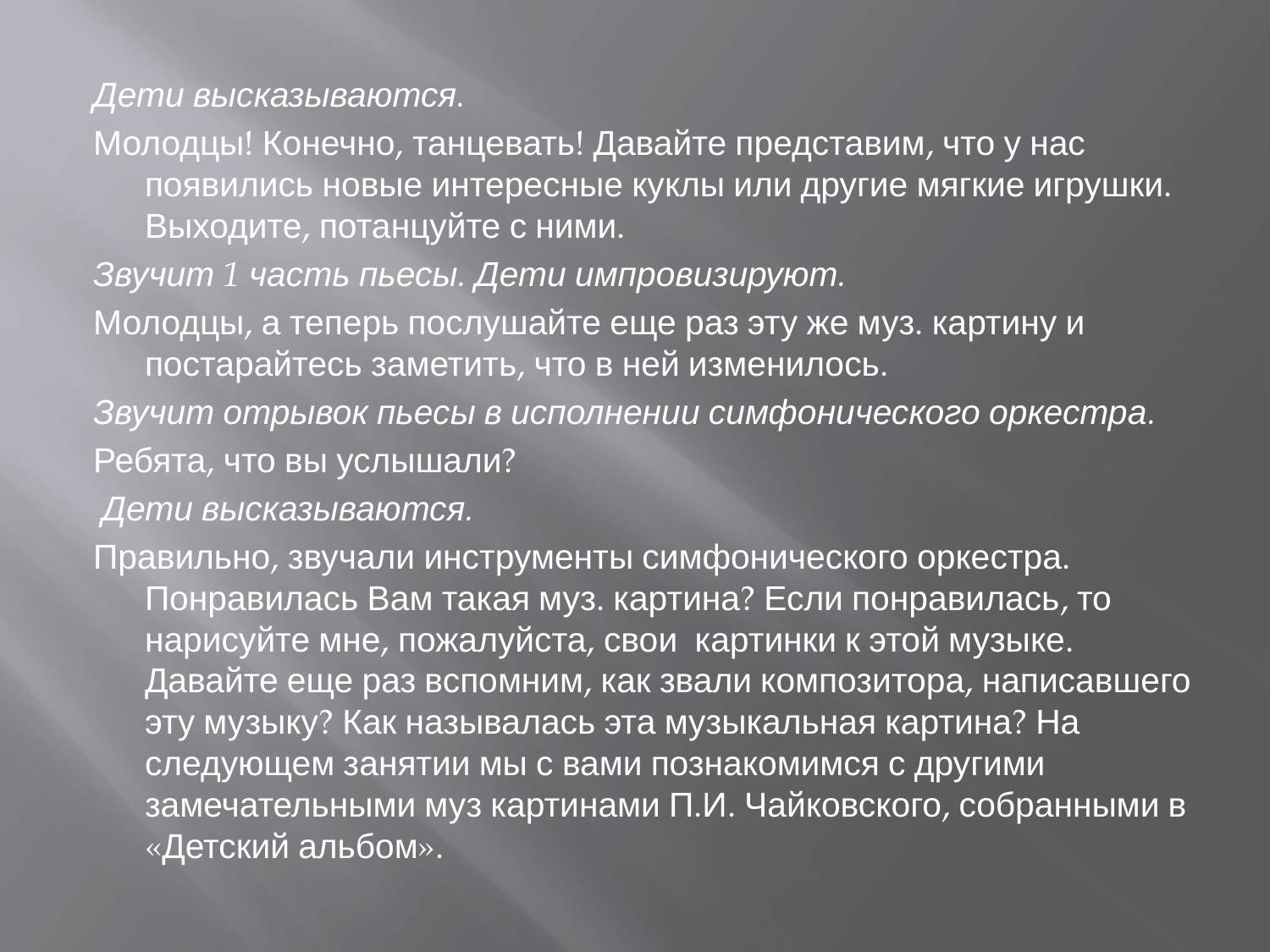

Дети высказываются.
Молодцы! Конечно, танцевать! Давайте представим, что у нас появились новые интересные куклы или другие мягкие игрушки. Выходите, потанцуйте с ними.
Звучит 1 часть пьесы. Дети импровизируют.
Молодцы, а теперь послушайте еще раз эту же муз. картину и постарайтесь заметить, что в ней изменилось.
Звучит отрывок пьесы в исполнении симфонического оркестра.
Ребята, что вы услышали?
 Дети высказываются.
Правильно, звучали инструменты симфонического оркестра. Понравилась Вам такая муз. картина? Если понравилась, то нарисуйте мне, пожалуйста, свои  картинки к этой музыке. Давайте еще раз вспомним, как звали композитора, написавшего эту музыку? Как называлась эта музыкальная картина? На следующем занятии мы с вами познакомимся с другими замечательными муз картинами П.И. Чайковского, собранными в «Детский альбом».